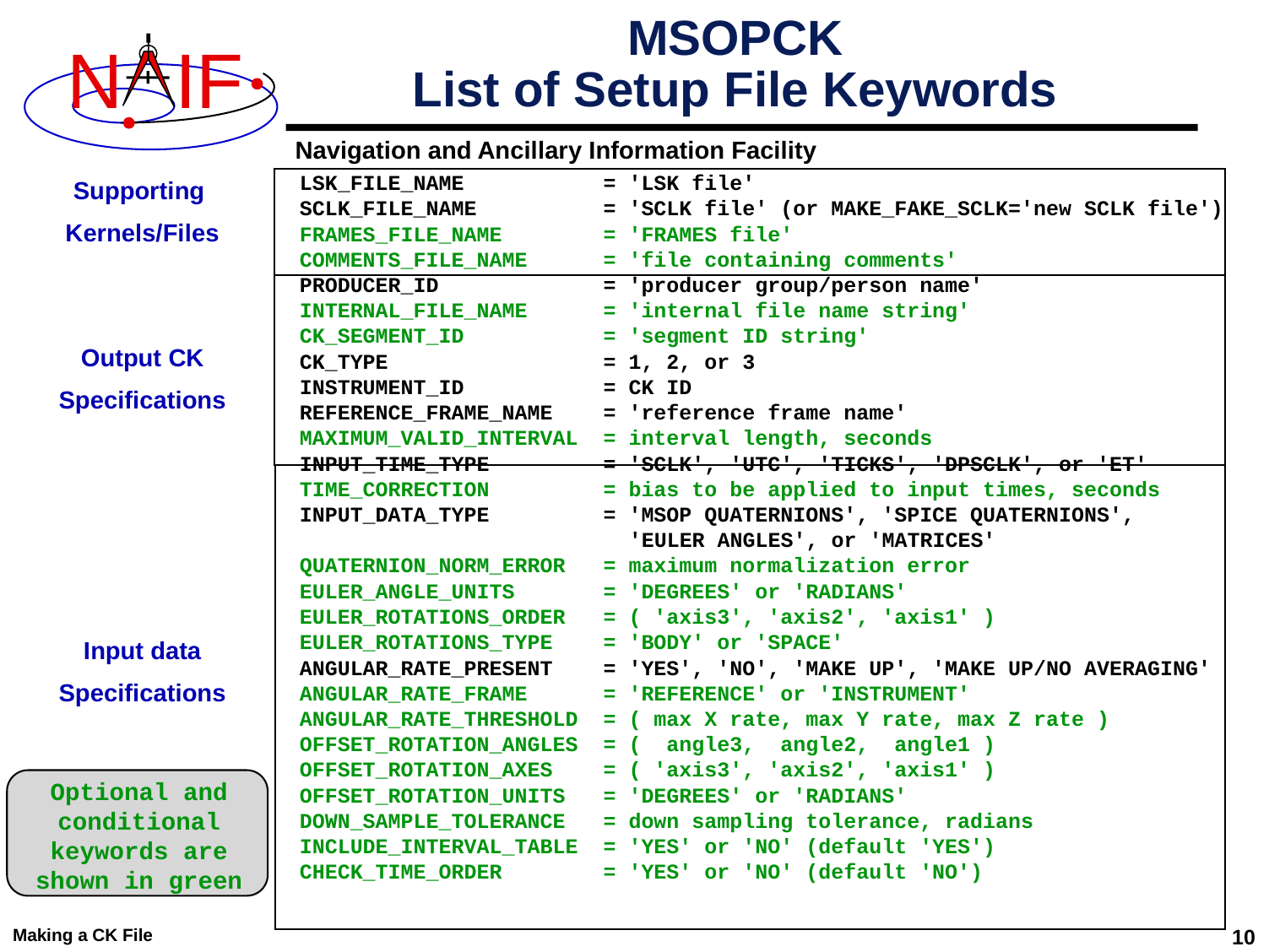

# MSOPCK List of Setup File Keywords
Supporting
Kernels/Files

Output CK
Specifications

Input data
Specifications
      LSK_FILE_NAME           = 'LSK file'
      SCLK_FILE_NAME          = 'SCLK file' (or MAKE_FAKE_SCLK='new SCLK file')
      FRAMES_FILE_NAME        = 'FRAMES file'
      COMMENTS_FILE_NAME      = 'file containing comments'
      PRODUCER_ID             = 'producer group/person name'
      INTERNAL_FILE_NAME      = 'internal file name string'
      CK_SEGMENT_ID           = 'segment ID string'
      CK_TYPE                 = 1, 2, or 3
      INSTRUMENT_ID           = CK ID
      REFERENCE_FRAME_NAME    = 'reference frame name'
      MAXIMUM_VALID_INTERVAL  = interval length, seconds
      INPUT_TIME_TYPE         = 'SCLK', 'UTC', 'TICKS', 'DPSCLK', or 'ET'
      TIME_CORRECTION         = bias to be applied to input times, seconds
      INPUT_DATA_TYPE         = 'MSOP QUATERNIONS', 'SPICE QUATERNIONS',
                                'EULER ANGLES', or 'MATRICES'
      QUATERNION_NORM_ERROR   = maximum normalization error
      EULER_ANGLE_UNITS       = 'DEGREES' or 'RADIANS'
      EULER_ROTATIONS_ORDER   = ( 'axis3', 'axis2', 'axis1' )
      EULER_ROTATIONS_TYPE    = 'BODY' or 'SPACE'
      ANGULAR_RATE_PRESENT    = 'YES', 'NO', 'MAKE UP', 'MAKE UP/NO AVERAGING'
      ANGULAR_RATE_FRAME      = 'REFERENCE' or 'INSTRUMENT'
      ANGULAR_RATE_THRESHOLD  = ( max X rate, max Y rate, max Z rate )
      OFFSET_ROTATION_ANGLES  = (  angle3,  angle2,  angle1 )
      OFFSET_ROTATION_AXES    = ( 'axis3', 'axis2', 'axis1' )
      OFFSET_ROTATION_UNITS   = 'DEGREES' or 'RADIANS'
      DOWN_SAMPLE_TOLERANCE   = down sampling tolerance, radians
      INCLUDE_INTERVAL_TABLE  = 'YES' or 'NO' (default 'YES')
      CHECK_TIME_ORDER        = 'YES' or 'NO' (default 'NO')

Optional and conditional keywords are shown in green

Making a CK File
10